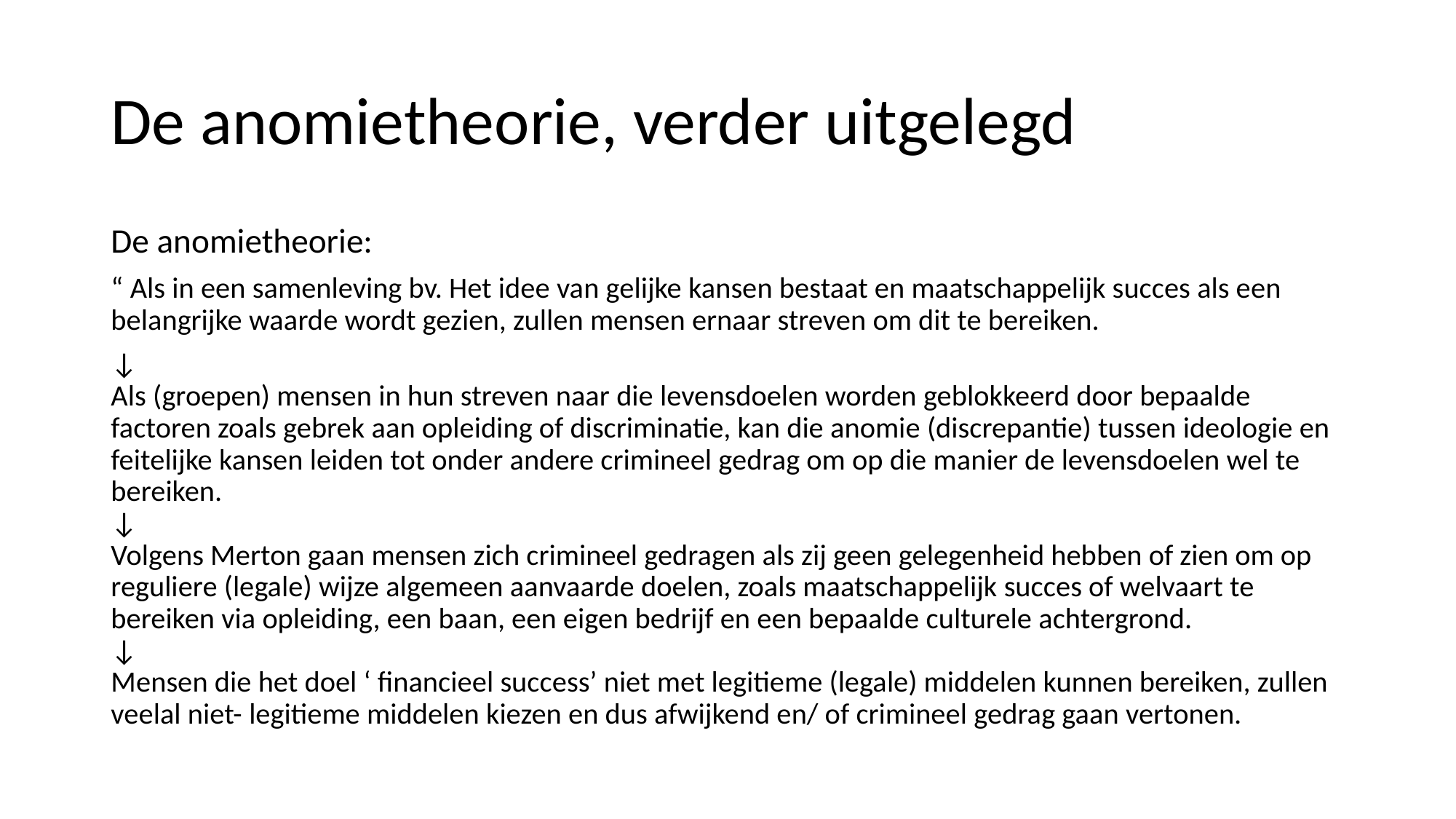

# De anomietheorie, verder uitgelegd
De anomietheorie:
“ Als in een samenleving bv. Het idee van gelijke kansen bestaat en maatschappelijk succes als een belangrijke waarde wordt gezien, zullen mensen ernaar streven om dit te bereiken.
↓
Als (groepen) mensen in hun streven naar die levensdoelen worden geblokkeerd door bepaalde factoren zoals gebrek aan opleiding of discriminatie, kan die anomie (discrepantie) tussen ideologie en feitelijke kansen leiden tot onder andere crimineel gedrag om op die manier de levensdoelen wel te bereiken.
↓
Volgens Merton gaan mensen zich crimineel gedragen als zij geen gelegenheid hebben of zien om op reguliere (legale) wijze algemeen aanvaarde doelen, zoals maatschappelijk succes of welvaart te bereiken via opleiding, een baan, een eigen bedrijf en een bepaalde culturele achtergrond.
↓
Mensen die het doel ‘ financieel success’ niet met legitieme (legale) middelen kunnen bereiken, zullen veelal niet- legitieme middelen kiezen en dus afwijkend en/ of crimineel gedrag gaan vertonen.